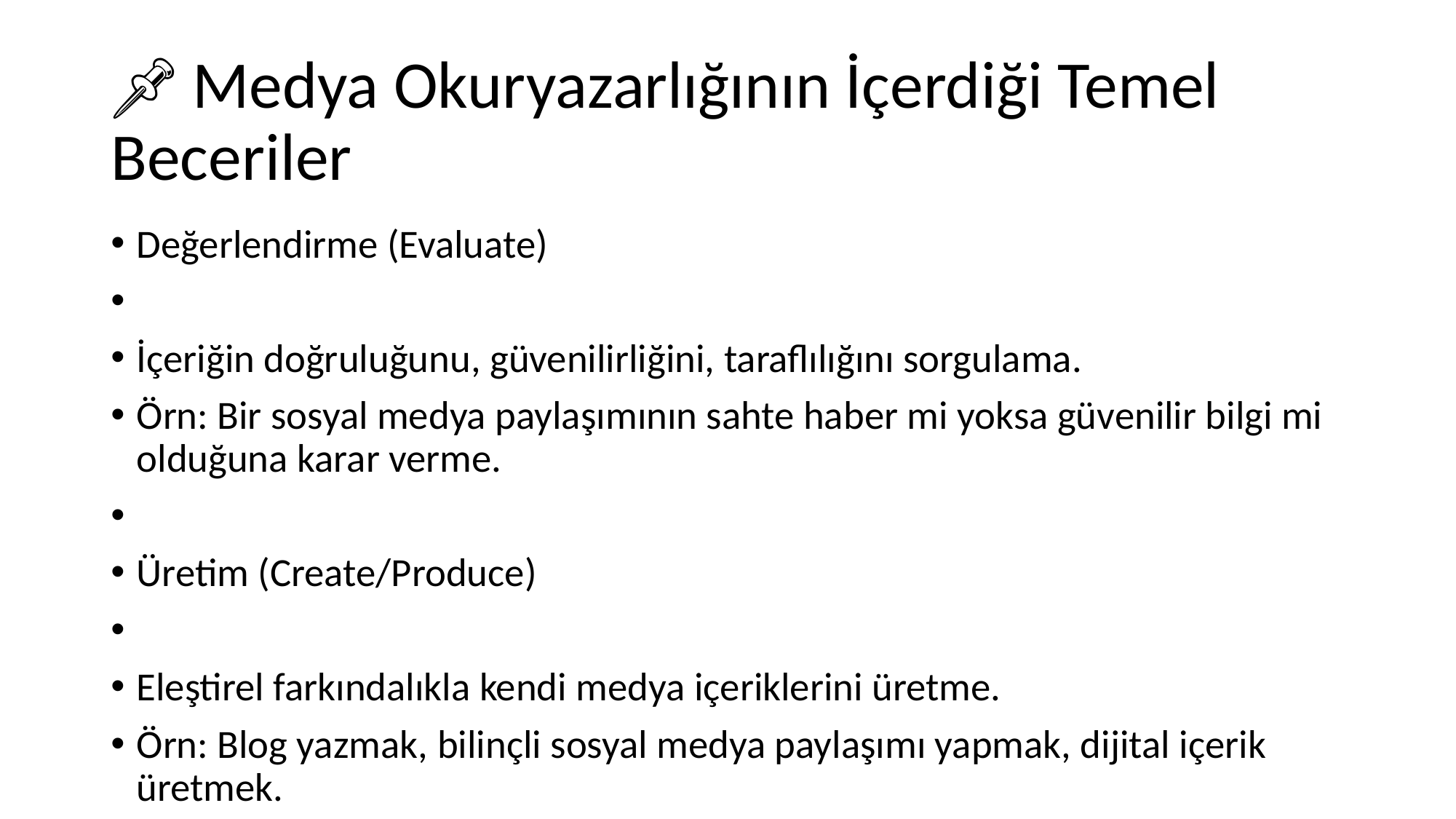

# 📌 Medya Okuryazarlığının İçerdiği Temel Beceriler
Değerlendirme (Evaluate)

İçeriğin doğruluğunu, güvenilirliğini, taraflılığını sorgulama.
Örn: Bir sosyal medya paylaşımının sahte haber mi yoksa güvenilir bilgi mi olduğuna karar verme.

Üretim (Create/Produce)

Eleştirel farkındalıkla kendi medya içeriklerini üretme.
Örn: Blog yazmak, bilinçli sosyal medya paylaşımı yapmak, dijital içerik üretmek.